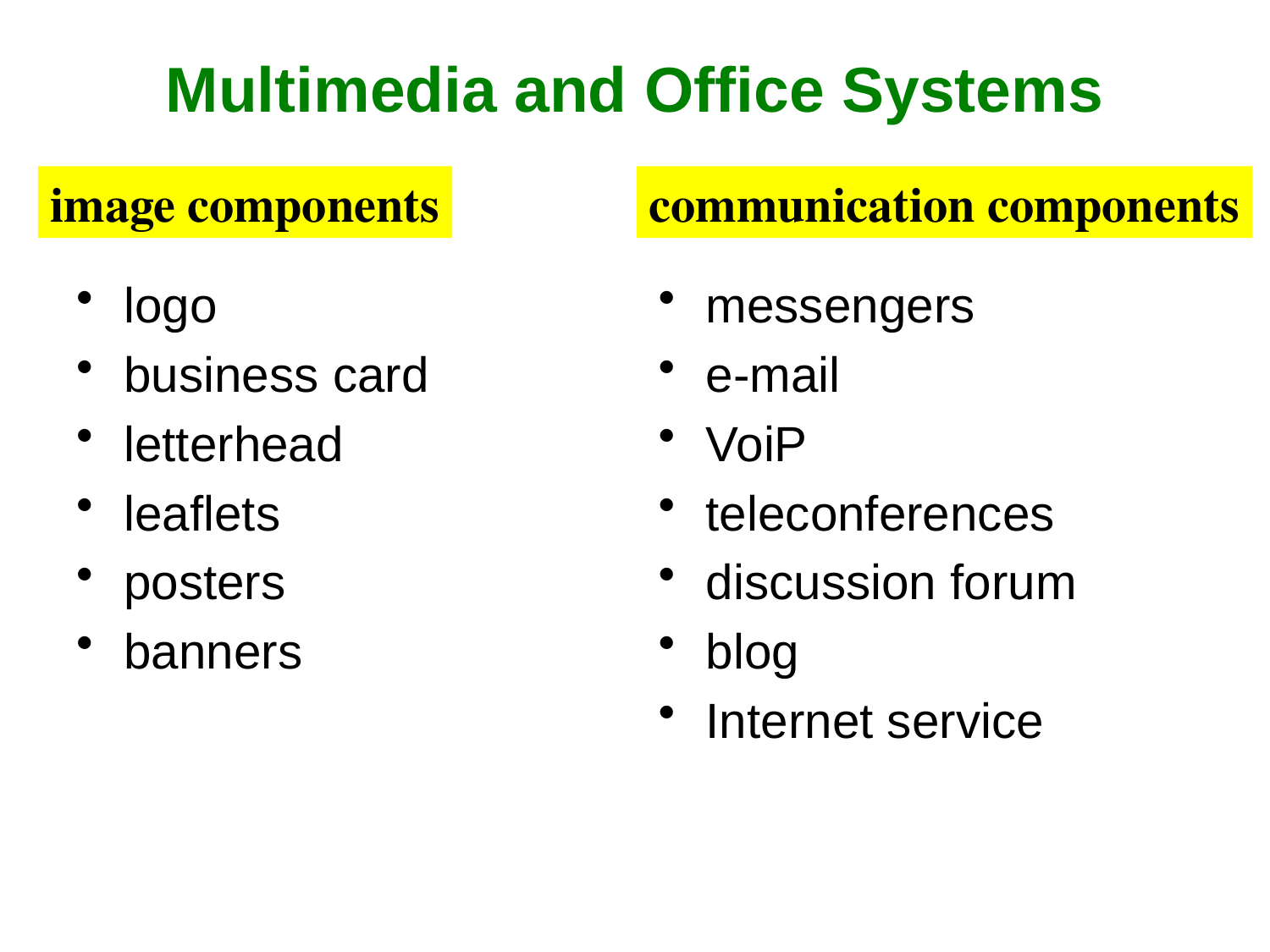

Multimedia and Office Systems
image components
communication components
logo
business card
letterhead
leaflets
posters
banners
messengers
e-mail
VoiP
teleconferences
discussion forum
blog
Internet service